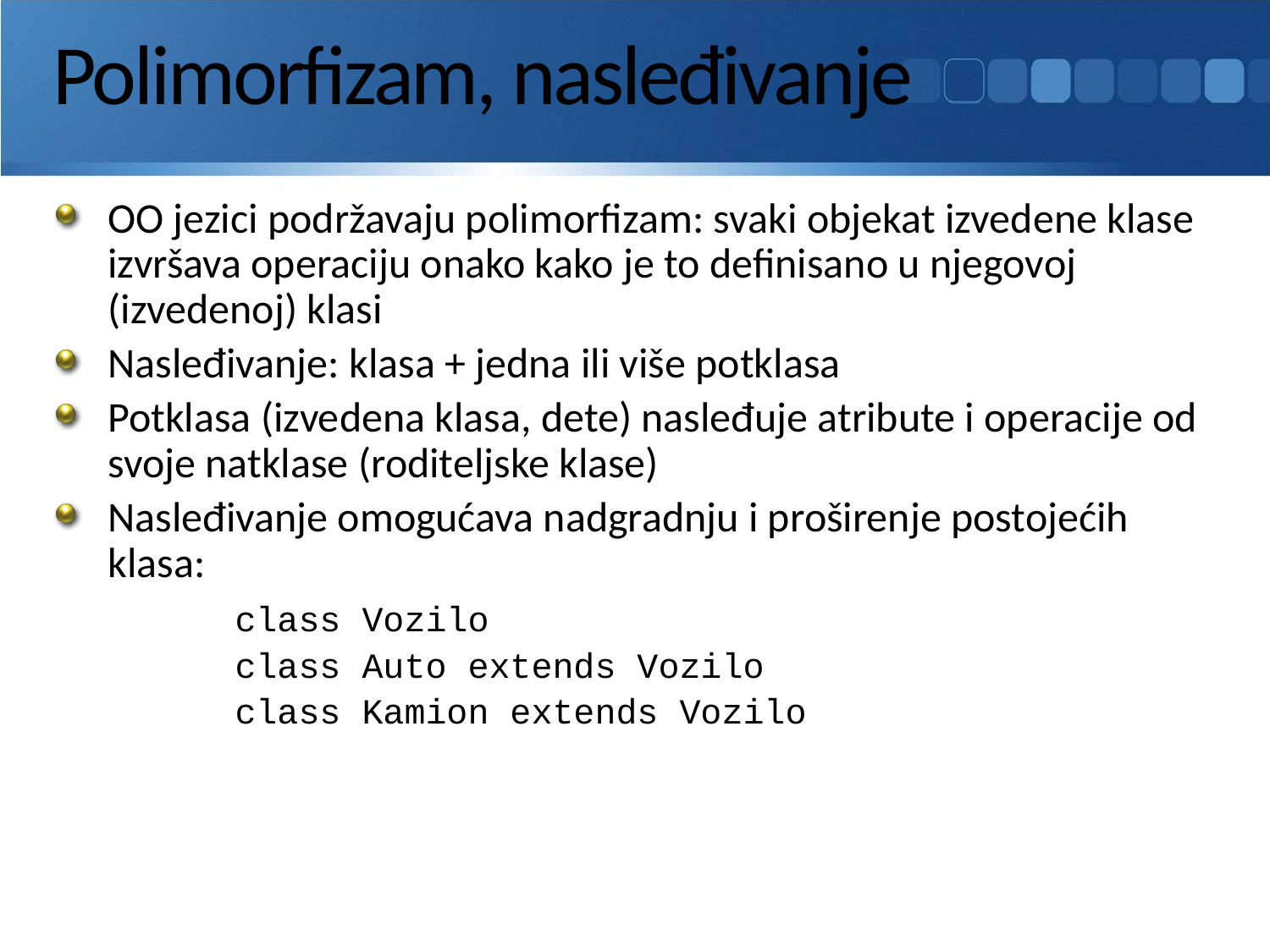

# Polimorfizam, nasleđivanje
OO jezici podržavaju polimorfizam: svaki objekat izvedene klase izvršava operaciju onako kako je to definisano u njegovoj (izvedenoj) klasi
Nasleđivanje: klasa + jedna ili više potklasa
Potklasa (izvedena klasa, dete) nasleđuje atribute i operacije od svoje natklase (roditeljske klase)
Nasleđivanje omogućava nadgradnju i proširenje postojećih klasa:
		class Vozilo
		class Auto extends Vozilo
		class Kamion extends Vozilo
188